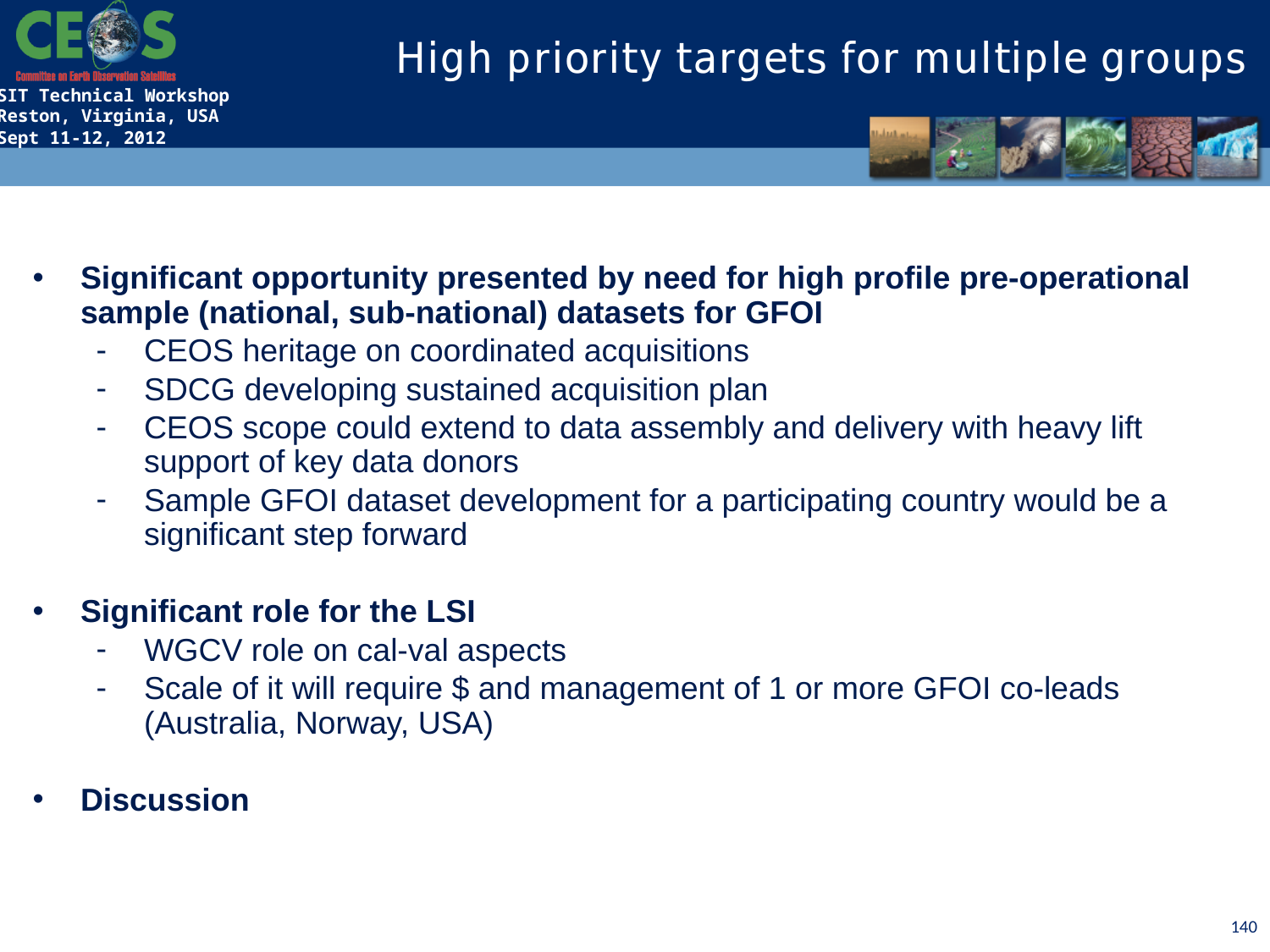

High priority targets for multiple groups
Significant opportunity presented by need for high profile pre-operational sample (national, sub-national) datasets for GFOI
CEOS heritage on coordinated acquisitions
SDCG developing sustained acquisition plan
CEOS scope could extend to data assembly and delivery with heavy lift support of key data donors
Sample GFOI dataset development for a participating country would be a significant step forward

Significant role for the LSI
WGCV role on cal-val aspects
Scale of it will require $ and management of 1 or more GFOI co-leads (Australia, Norway, USA)

Discussion

140